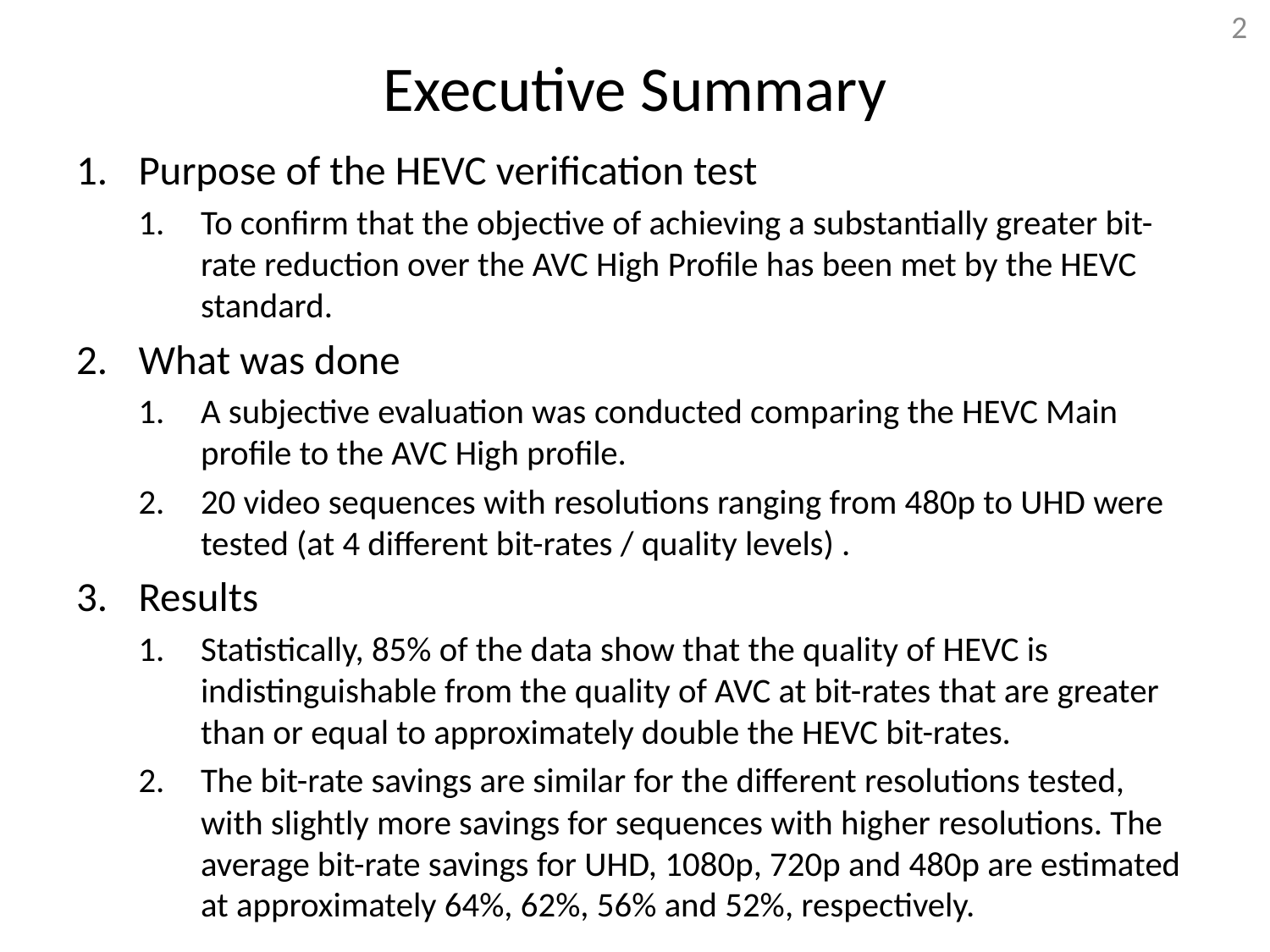

2
# Executive Summary
Purpose of the HEVC verification test
To confirm that the objective of achieving a substantially greater bit-rate reduction over the AVC High Profile has been met by the HEVC standard.
What was done
A subjective evaluation was conducted comparing the HEVC Main profile to the AVC High profile.
20 video sequences with resolutions ranging from 480p to UHD were tested (at 4 different bit-rates / quality levels) .
Results
Statistically, 85% of the data show that the quality of HEVC is indistinguishable from the quality of AVC at bit-rates that are greater than or equal to approximately double the HEVC bit-rates.
The bit-rate savings are similar for the different resolutions tested, with slightly more savings for sequences with higher resolutions. The average bit-rate savings for UHD, 1080p, 720p and 480p are estimated at approximately 64%, 62%, 56% and 52%, respectively.